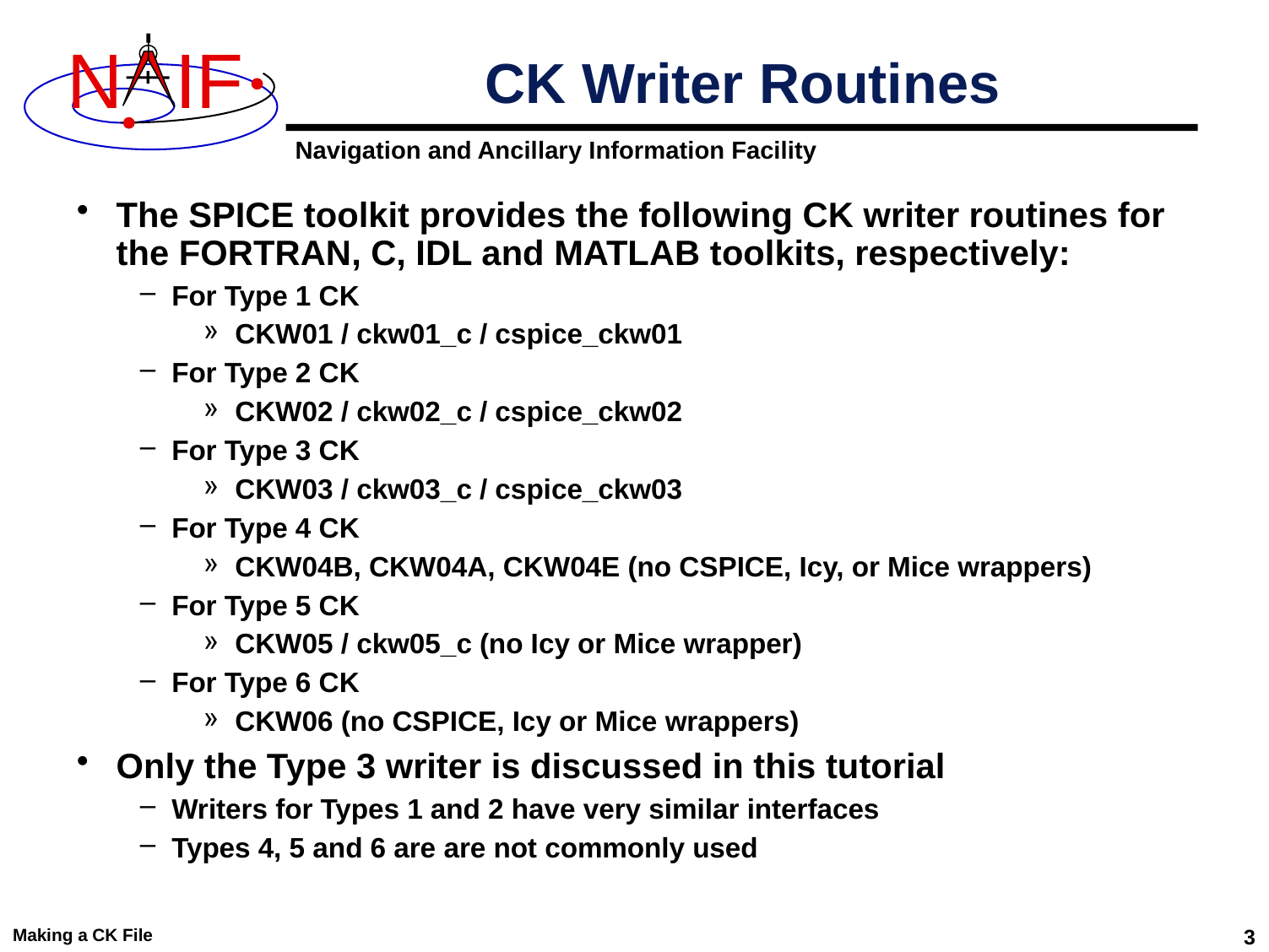

# CK Writer Routines
The SPICE toolkit provides the following CK writer routines for the FORTRAN, C, IDL and MATLAB toolkits, respectively:
For Type 1 CK
CKW01 / ckw01_c / cspice_ckw01
For Type 2 CK
CKW02 / ckw02_c / cspice_ckw02
For Type 3 CK
CKW03 / ckw03_c / cspice_ckw03
For Type 4 CK
CKW04B, CKW04A, CKW04E (no CSPICE, Icy, or Mice wrappers)
For Type 5 CK
CKW05 / ckw05_c (no Icy or Mice wrapper)
For Type 6 CK
CKW06 (no CSPICE, Icy or Mice wrappers)
Only the Type 3 writer is discussed in this tutorial
Writers for Types 1 and 2 have very similar interfaces
Types 4, 5 and 6 are are not commonly used
Making a CK File
3